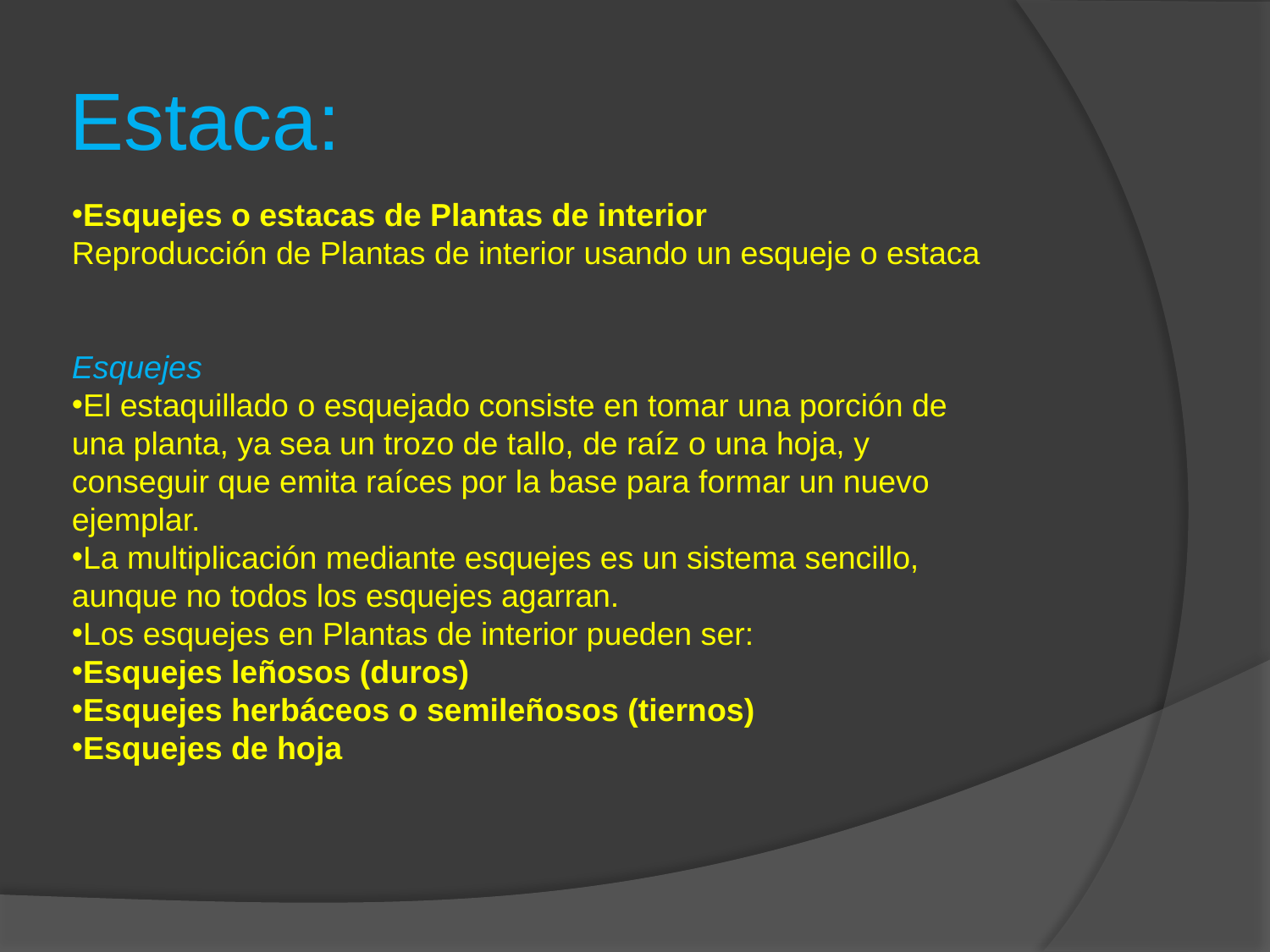

# Estaca:
Esquejes o estacas de Plantas de interior
Reproducción de Plantas de interior usando un esqueje o estaca
Esquejes
El estaquillado o esquejado consiste en tomar una porción de una planta, ya sea un trozo de tallo, de raíz o una hoja, y conseguir que emita raíces por la base para formar un nuevo ejemplar.
La multiplicación mediante esquejes es un sistema sencillo, aunque no todos los esquejes agarran.
Los esquejes en Plantas de interior pueden ser:
Esquejes leñosos (duros)
Esquejes herbáceos o semileñosos (tiernos)
Esquejes de hoja